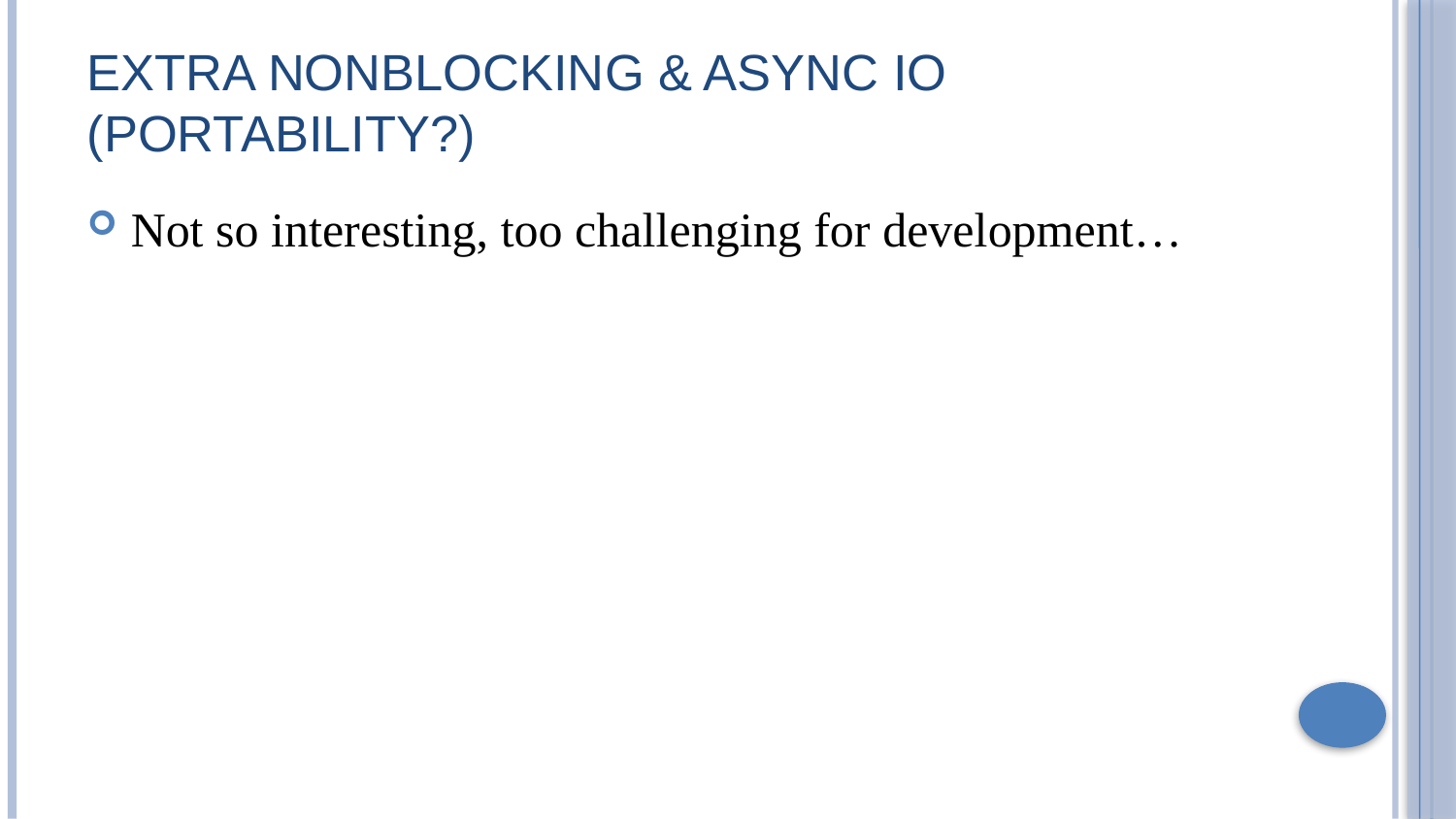

# Extra Nonblocking & Async IO (Portability?)
Not so interesting, too challenging for development…